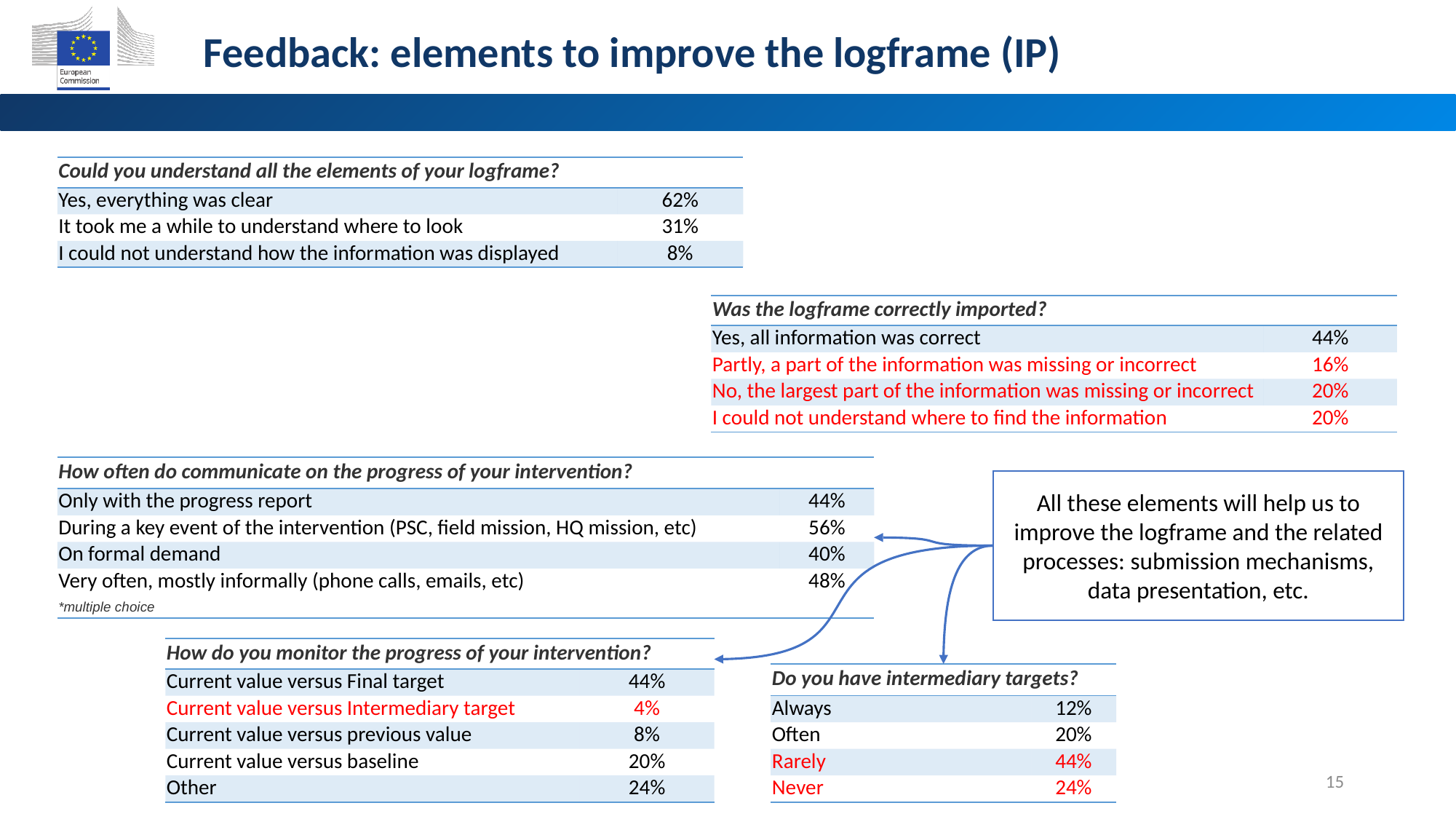

Feedback: elements to improve the logframe (IP)
| Could you understand all the elements of your logframe? |  |
| --- | --- |
| Yes, everything was clear | 62% |
| It took me a while to understand where to look | 31% |
| I could not understand how the information was displayed | 8% |
| Was the logframe correctly imported? |  |
| --- | --- |
| Yes, all information was correct | 44% |
| Partly, a part of the information was missing or incorrect | 16% |
| No, the largest part of the information was missing or incorrect | 20% |
| I could not understand where to find the information | 20% |
| How often do communicate on the progress of your intervention? |  |
| --- | --- |
| Only with the progress report | 44% |
| During a key event of the intervention (PSC, field mission, HQ mission, etc) | 56% |
| On formal demand | 40% |
| Very often, mostly informally (phone calls, emails, etc) | 48% |
| \*multiple choice |  |
All these elements will help us to improve the logframe and the related processes: submission mechanisms, data presentation, etc.
| How do you monitor the progress of your intervention? |  |
| --- | --- |
| Current value versus Final target | 44% |
| Current value versus Intermediary target | 4% |
| Current value versus previous value | 8% |
| Current value versus baseline | 20% |
| Other | 24% |
| Do you have intermediary targets? |  |
| --- | --- |
| Always | 12% |
| Often | 20% |
| Rarely | 44% |
| Never | 24% |
15